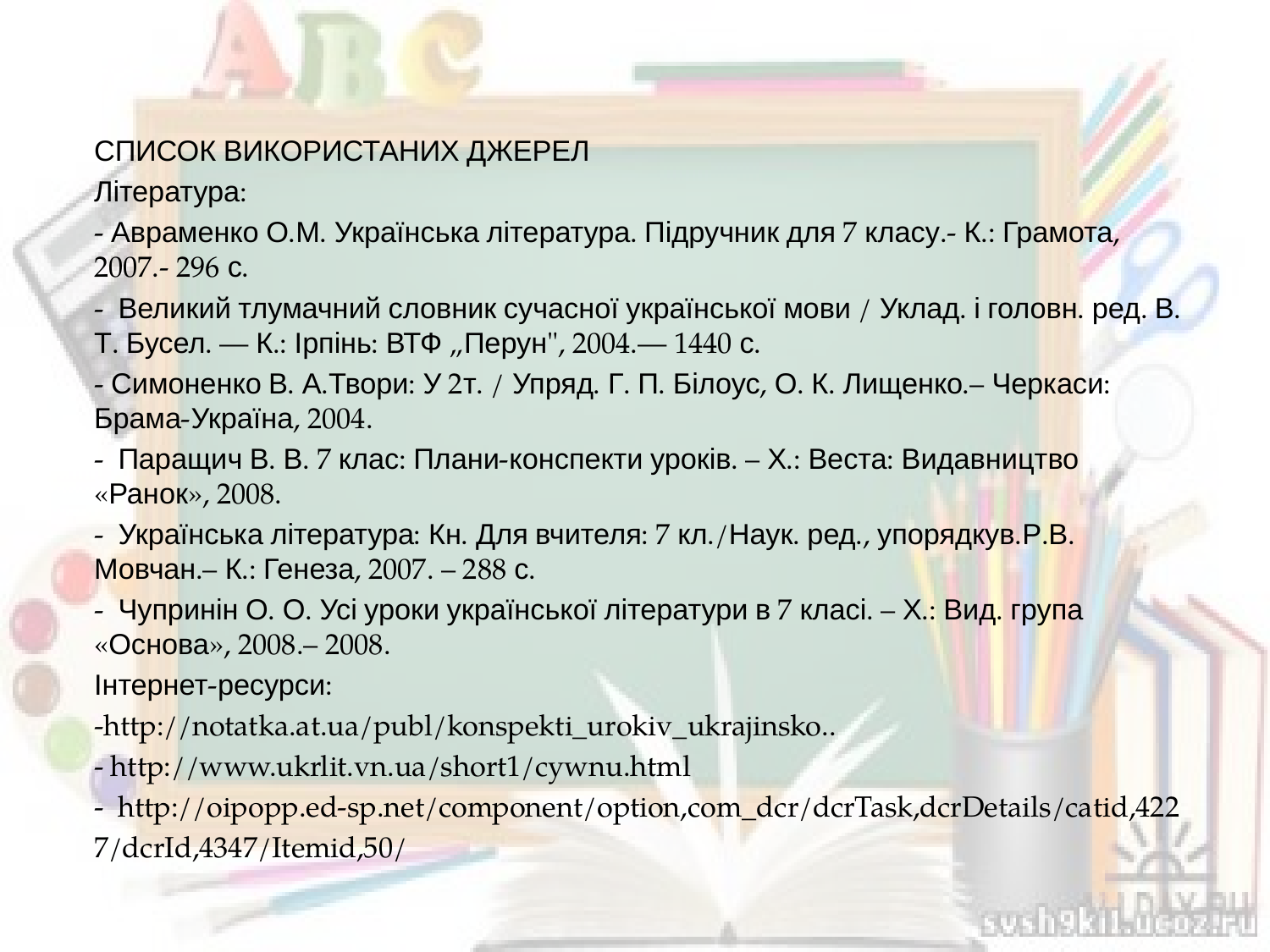

СПИСОК ВИКОРИСТАНИХ ДЖЕРЕЛ
Література:
- Авраменко О.М. Українська література. Підручник для 7 класу.- К.: Грамота, 2007.- 296 с.
-  Великий тлумачний словник сучасної української мови / Уклад. і головн. ред. В. Т. Бусел. — К.: Ірпінь: ВТФ „Перун", 2004.— 1440 с.
- Симоненко В. А.Твори: У 2т. / Упряд. Г. П. Білоус, О. К. Лищенко.– Черкаси: Брама-Україна, 2004.
-  Паращич В. В. 7 клас: Плани-конспекти уроків. – Х.: Веста: Видавництво «Ранок», 2008.
-  Українська література: Кн. Для вчителя: 7 кл./Наук. ред., упорядкув.Р.В. Мовчан.– К.: Генеза, 2007. – 288 с.
-  Чупринін О. О. Усі уроки української літератури в 7 класі. – Х.: Вид. група «Основа», 2008.– 2008.
Інтернет-ресурси:
-http://notatka.at.ua/publ/konspekti_urokiv_ukrajinsko..
- http://www.ukrlit.vn.ua/short1/cywnu.html
-  http://oipopp.ed-sp.net/component/option,com_dcr/dcrTask,dcrDetails/catid,422
7/dcrId,4347/Itemid,50/